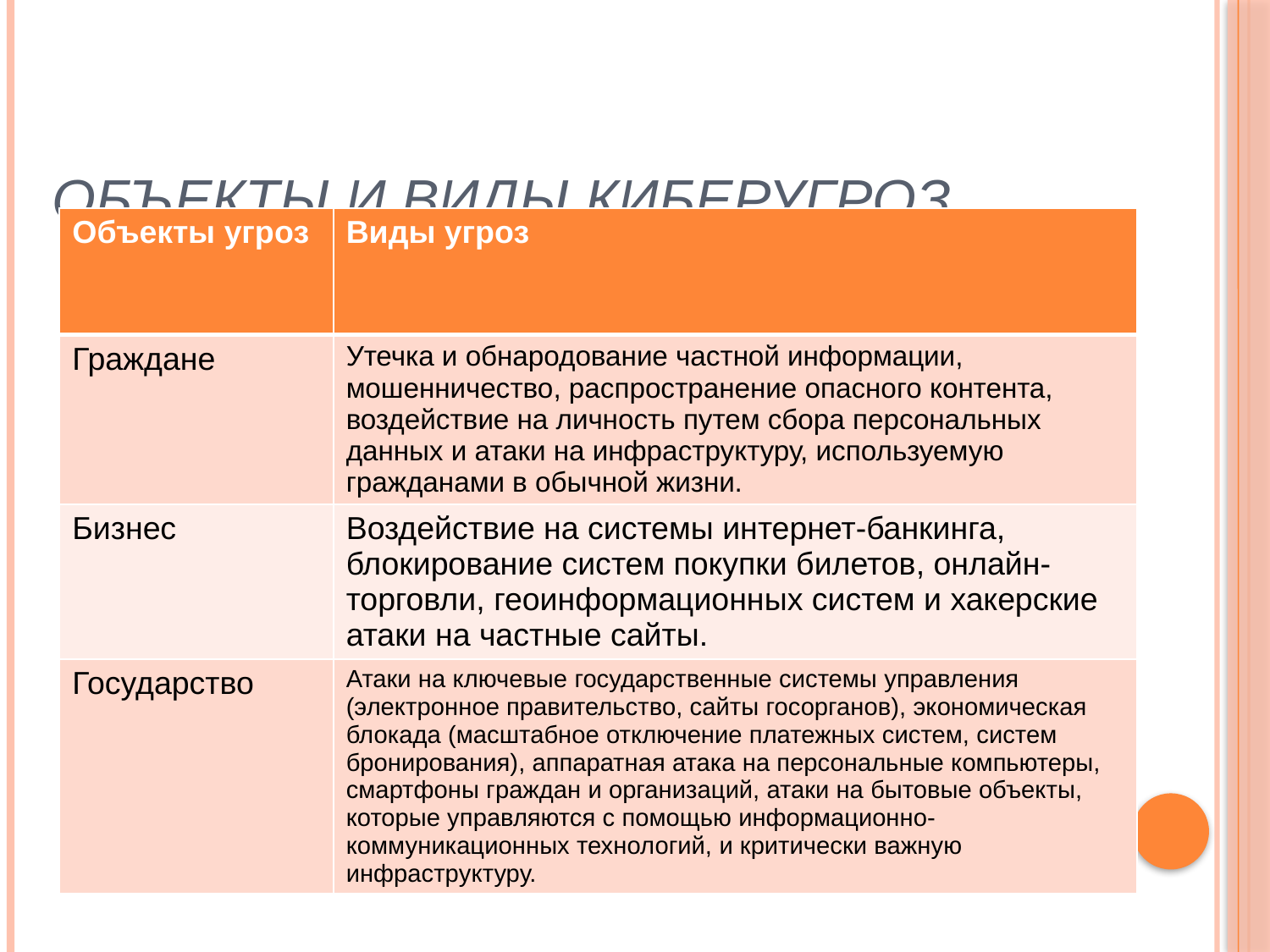

# Объекты и виды киберугроз
| Объекты угроз | Виды угроз |
| --- | --- |
| Граждане | Утечка и обнародование частной информации, мошенничество, распространение опасного контента, воздействие на личность путем сбора персональных данных и атаки на инфраструктуру, используемую гражданами в обычной жизни. |
| Бизнес | Воздействие на системы интернет-банкинга, блокирование систем покупки билетов, онлайн-торговли, геоинформационных систем и хакерские атаки на частные сайты. |
| Государство | Атаки на ключевые государственные системы управления (электронное правительство, сайты госорганов), экономическая блокада (масштабное отключение платежных систем, систем бронирования), аппаратная атака на персональные компьютеры, смартфоны граждан и организаций, атаки на бытовые объекты, которые управляются с помощью информационно-коммуникационных технологий, и критически важную инфраструктуру. |